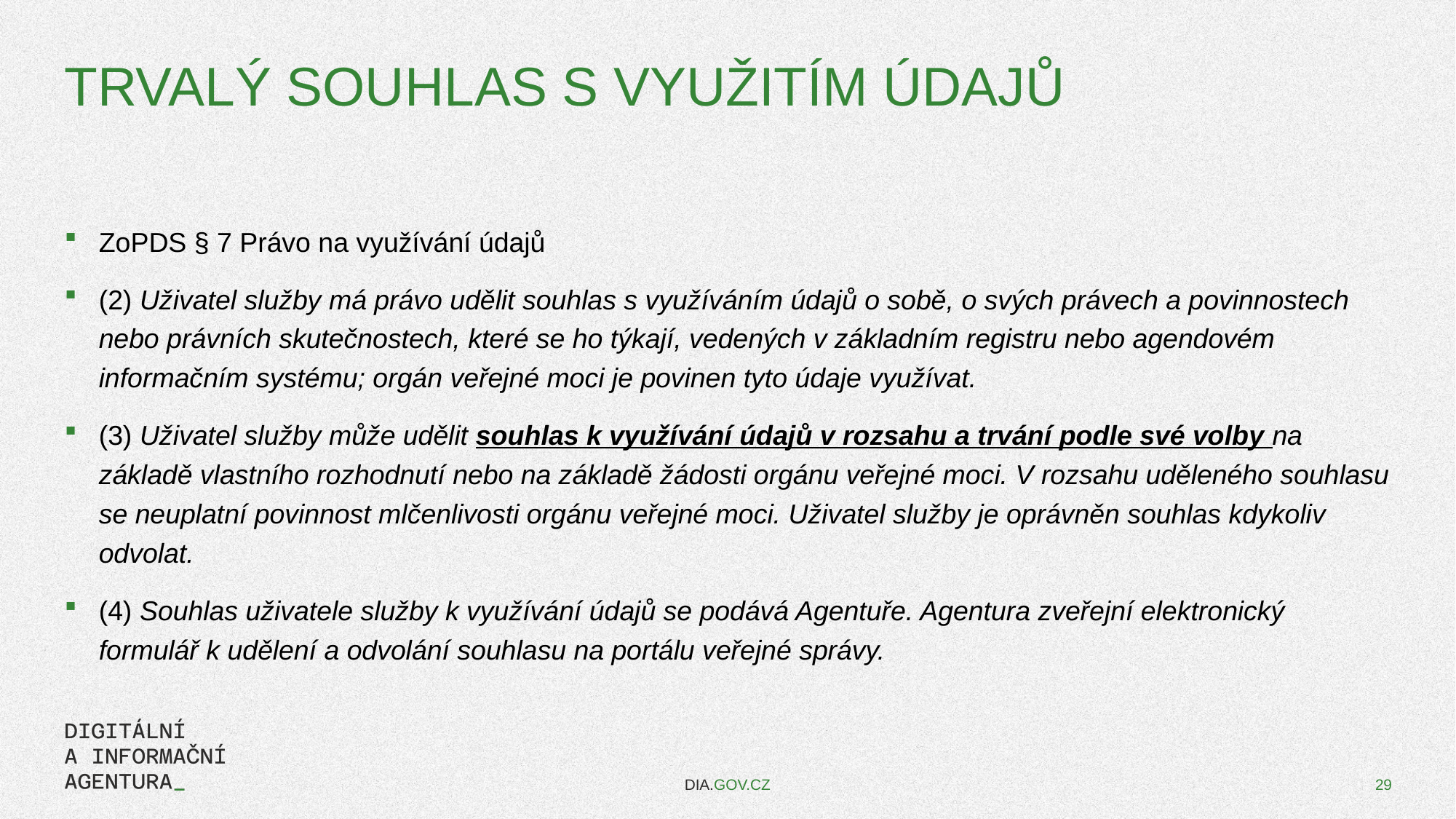

# Trvalý Souhlas s využitím údajů
ZoPDS § 7 Právo na využívání údajů
(2) Uživatel služby má právo udělit souhlas s využíváním údajů o sobě, o svých právech a povinnostech nebo právních skutečnostech, které se ho týkají, vedených v základním registru nebo agendovém informačním systému; orgán veřejné moci je povinen tyto údaje využívat.
(3) Uživatel služby může udělit souhlas k využívání údajů v rozsahu a trvání podle své volby na základě vlastního rozhodnutí nebo na základě žádosti orgánu veřejné moci. V rozsahu uděleného souhlasu se neuplatní povinnost mlčenlivosti orgánu veřejné moci. Uživatel služby je oprávněn souhlas kdykoliv odvolat.
(4) Souhlas uživatele služby k využívání údajů se podává Agentuře. Agentura zveřejní elektronický formulář k udělení a odvolání souhlasu na portálu veřejné správy.
DIA.GOV.CZ
29